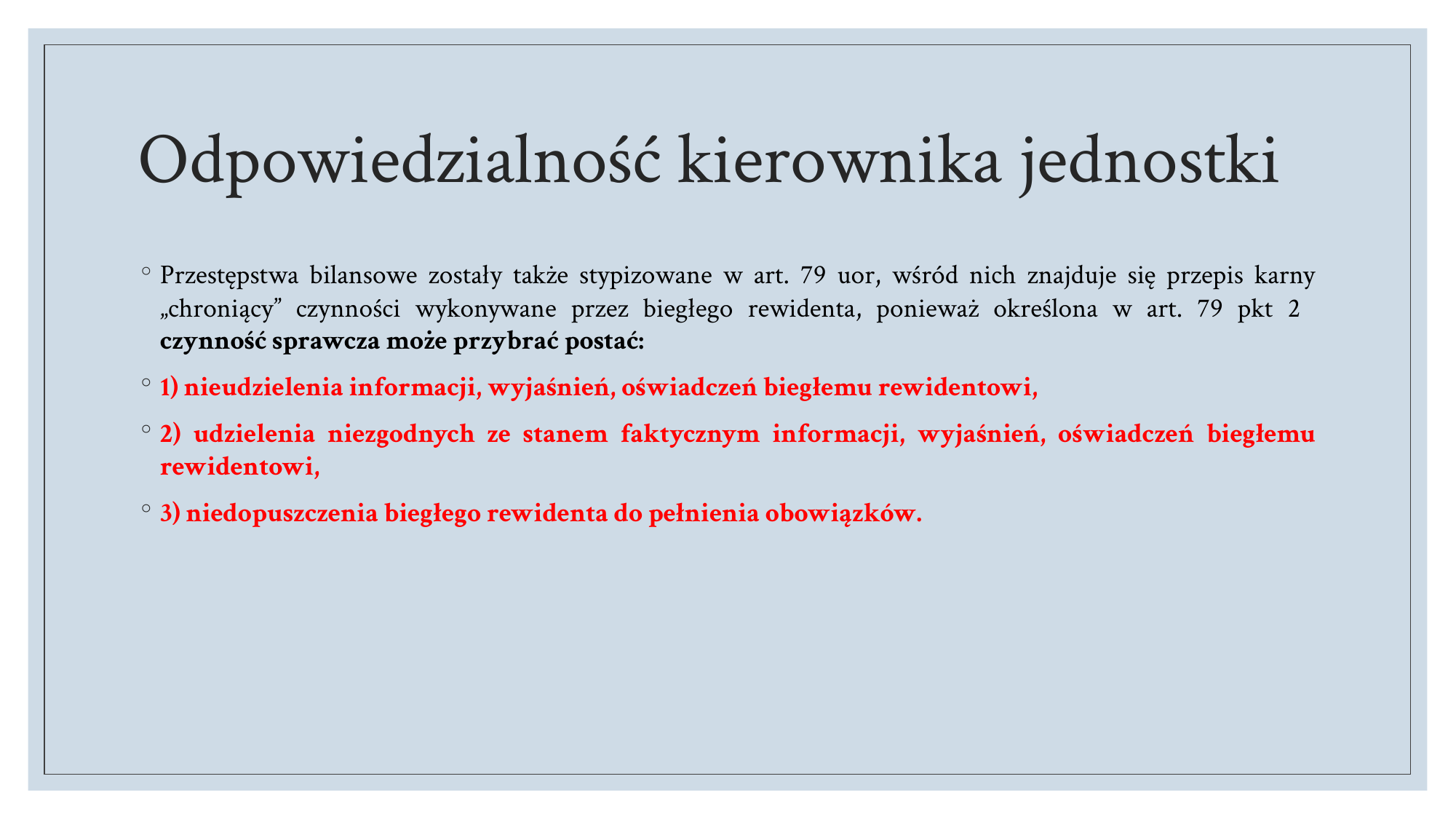

# Odpowiedzialność kierownika jednostki
Przestępstwa bilansowe zostały także stypizowane w art. 79 uor, wśród nich znajduje się przepis karny „chroniący” czynności wykonywane przez biegłego rewidenta, ponieważ określona w art. 79 pkt 2  czynność sprawcza może przybrać postać:
1) nieudzielenia informacji, wyjaśnień, oświadczeń biegłemu rewidentowi,
2) udzielenia niezgodnych ze stanem faktycznym informacji, wyjaśnień, oświadczeń biegłemu rewidentowi,
3) niedopuszczenia biegłego rewidenta do pełnienia obowiązków.